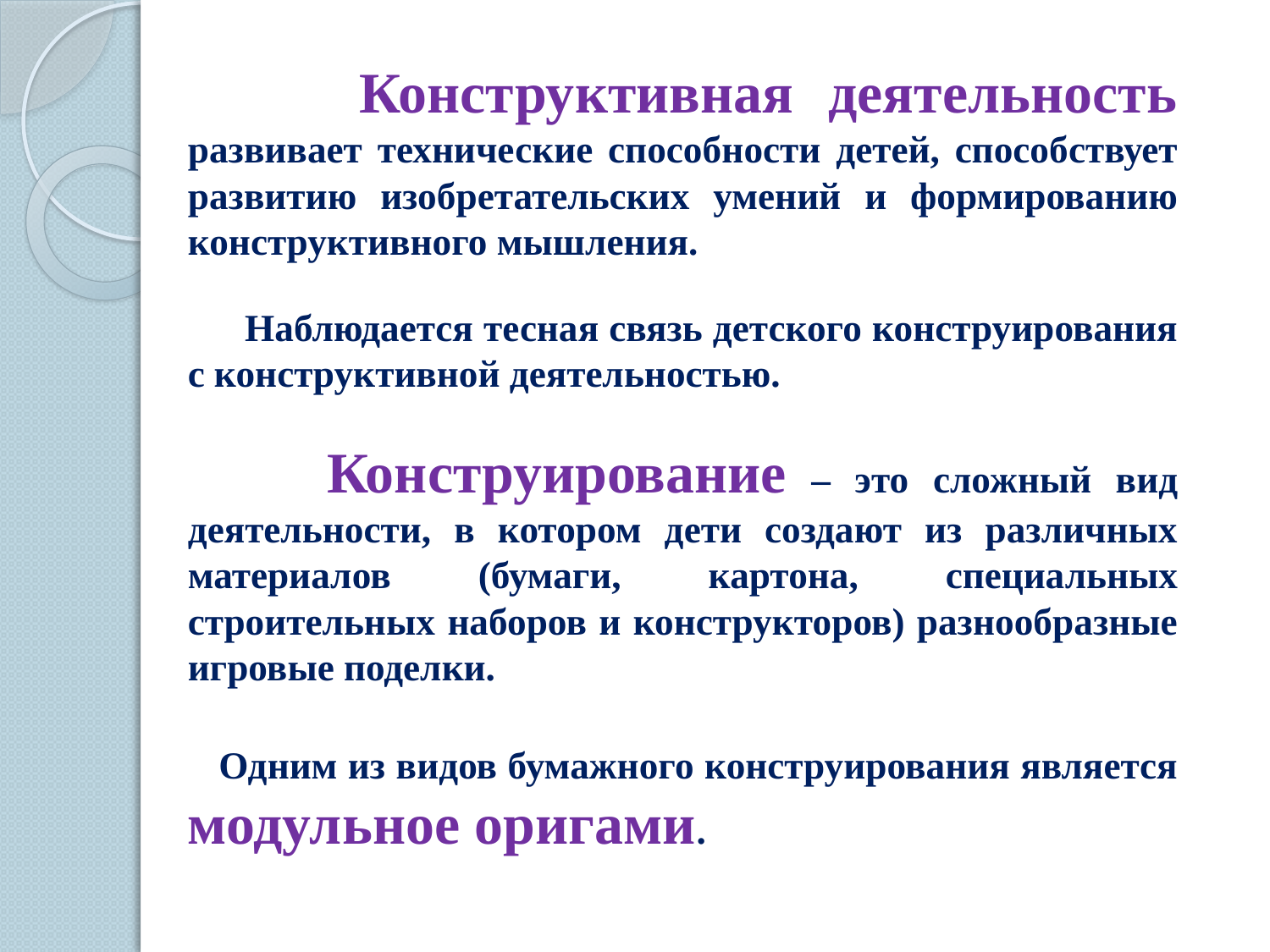

Конструктивная деятельность развивает технические способности детей, способствует развитию изобретательских умений и формированию конструктивного мышления.

         Наблюдается тесная связь детского конструирования с конструктивной деятельностью.

      Конструирование – это сложный вид деятельности, в котором дети создают из различных материалов (бумаги, картона, специальных строительных наборов и конструкторов) разнообразные игровые поделки.
   Одним из видов бумажного конструирования является модульное оригами.